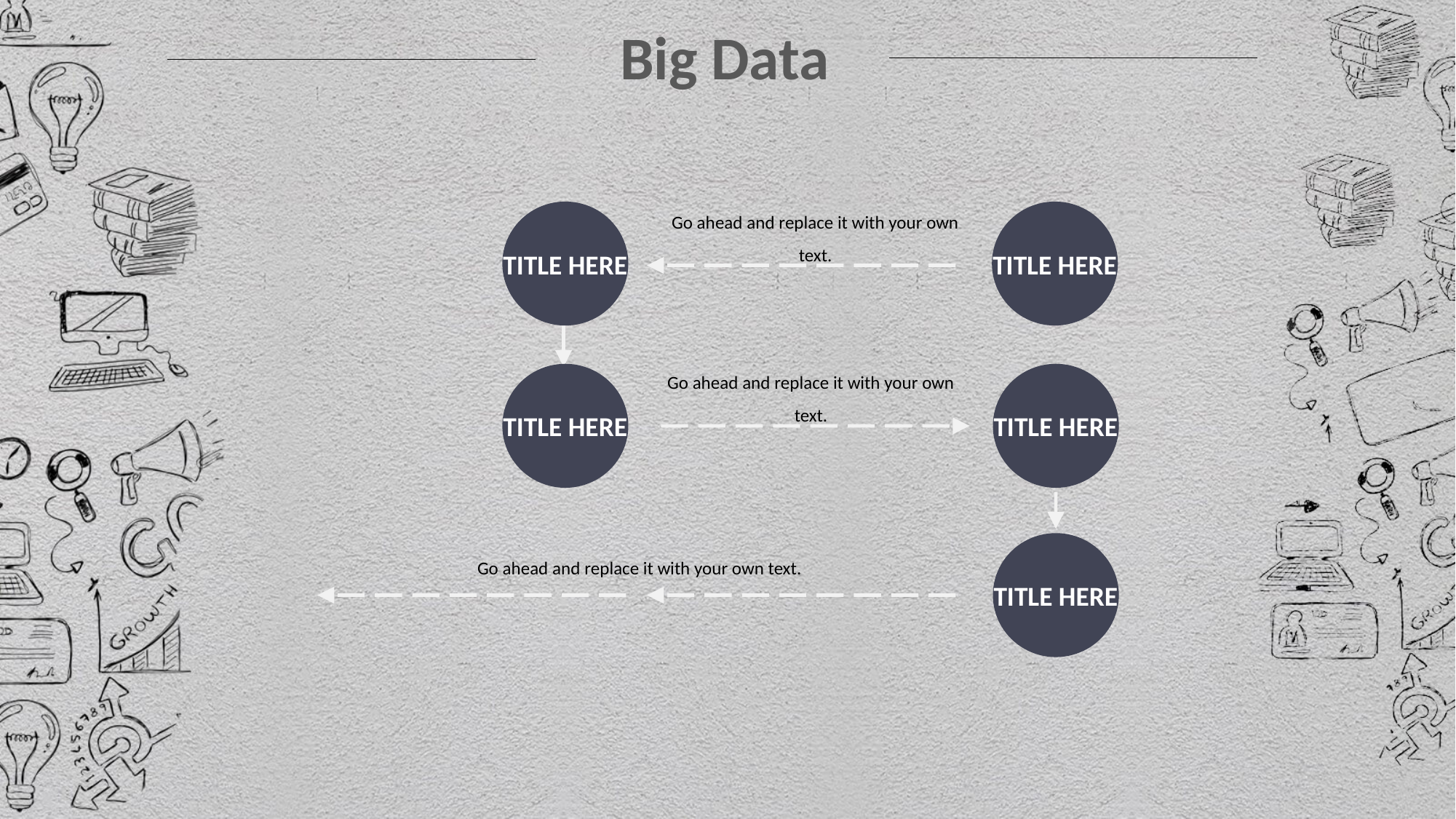

Go ahead and replace it with your own text.
TITLE HERE
TITLE HERE

Go ahead and replace it with your own text.
TITLE HERE
TITLE HERE

TITLE HERE
Go ahead and replace it with your own text.